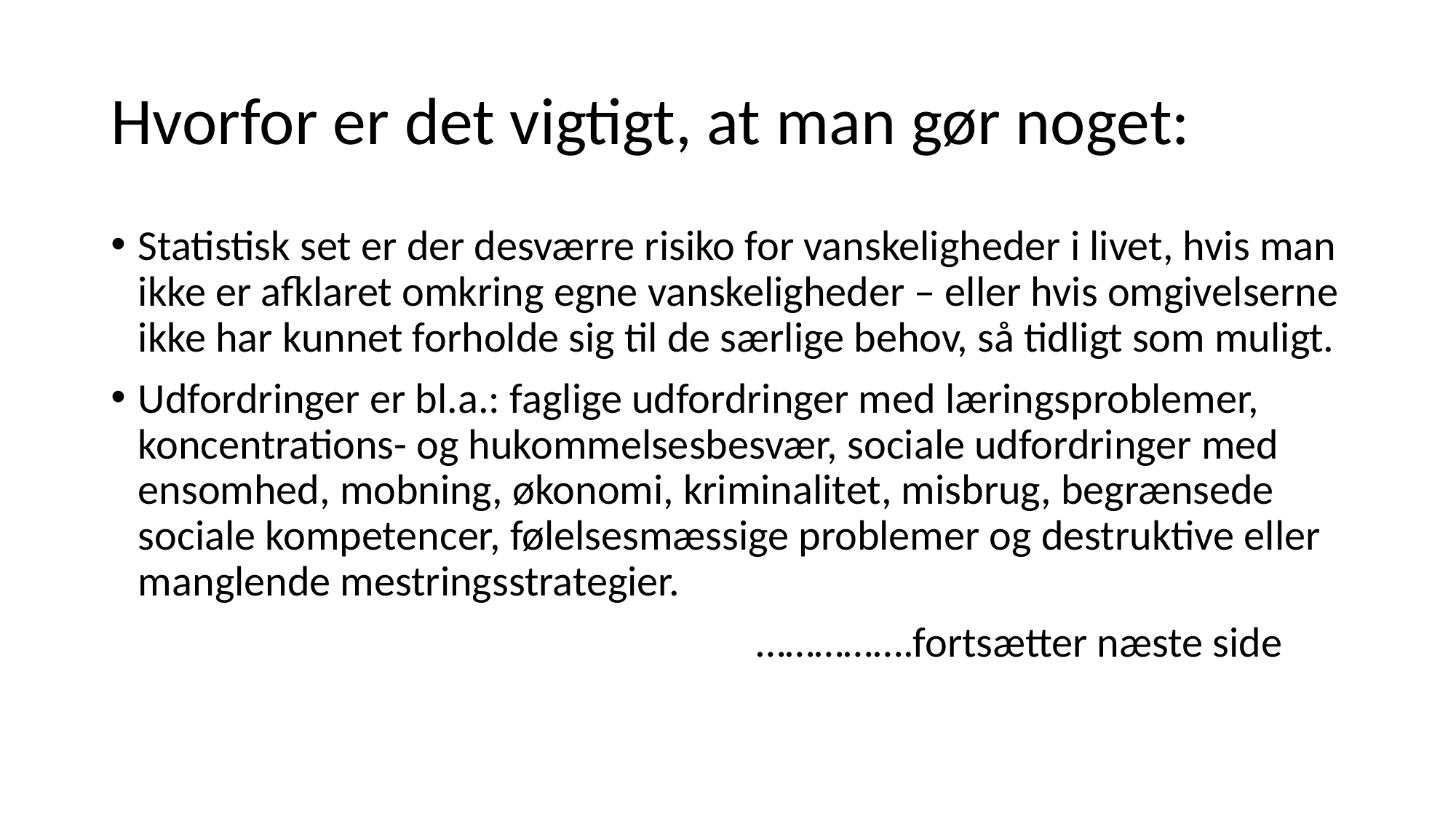

# Hvorfor er det vigtigt, at man gør noget:
Statistisk set er der desværre risiko for vanskeligheder i livet, hvis man ikke er afklaret omkring egne vanskeligheder – eller hvis omgivelserne ikke har kunnet forholde sig til de særlige behov, så tidligt som muligt.
Udfordringer er bl.a.: faglige udfordringer med læringsproblemer, koncentrations- og hukommelsesbesvær, sociale udfordringer med ensomhed, mobning, økonomi, kriminalitet, misbrug, begrænsede sociale kompetencer, følelsesmæssige problemer og destruktive eller manglende mestringsstrategier.
                                                                   …………….fortsætter næste side